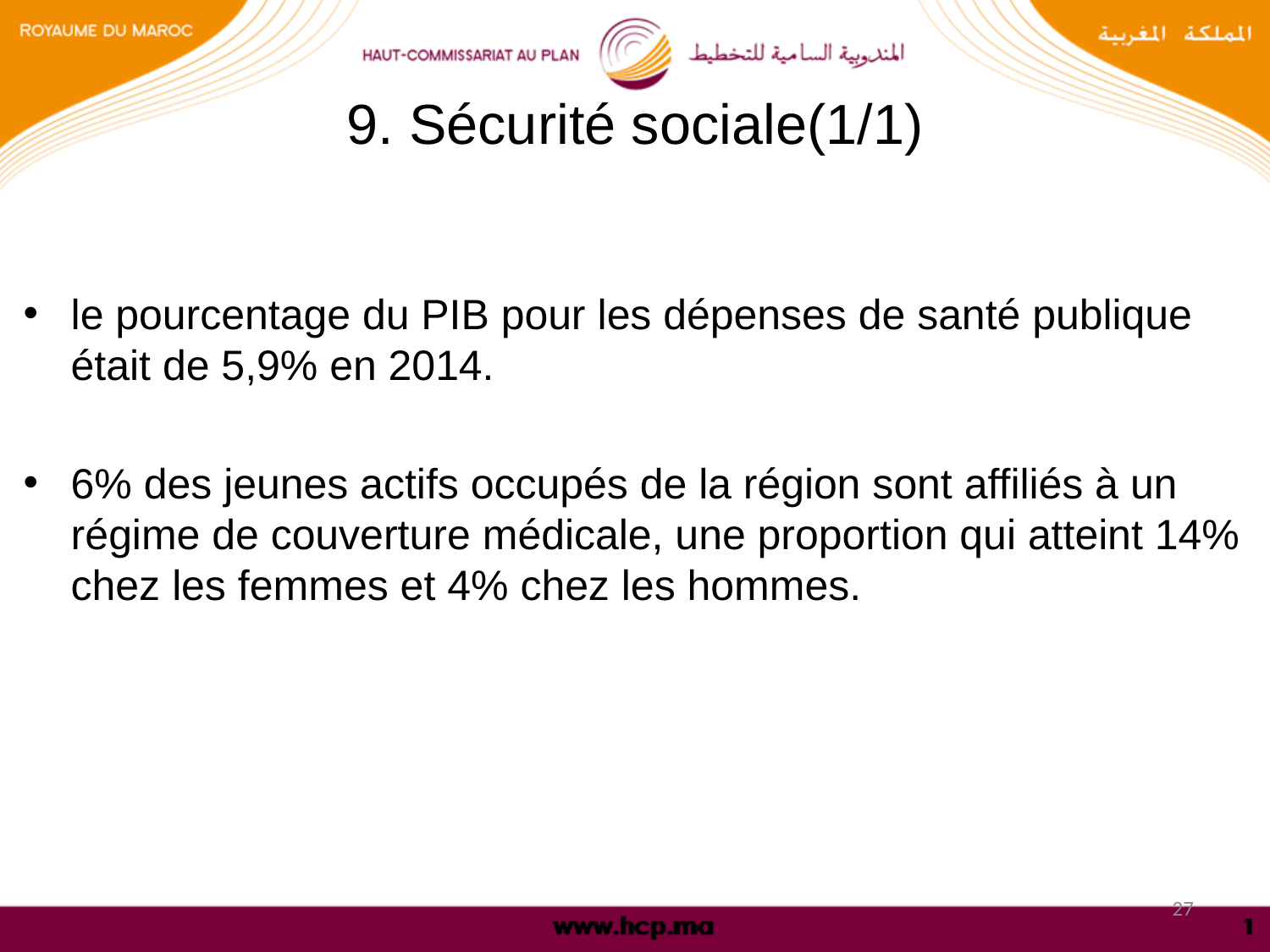

# 9. Sécurité sociale(1/1)

le pourcentage du PIB pour les dépenses de santé publique était de 5,9% en 2014.

6% des jeunes actifs occupés de la région sont affiliés à un régime de couverture médicale, une proportion qui atteint 14% chez les femmes et 4% chez les hommes.

27